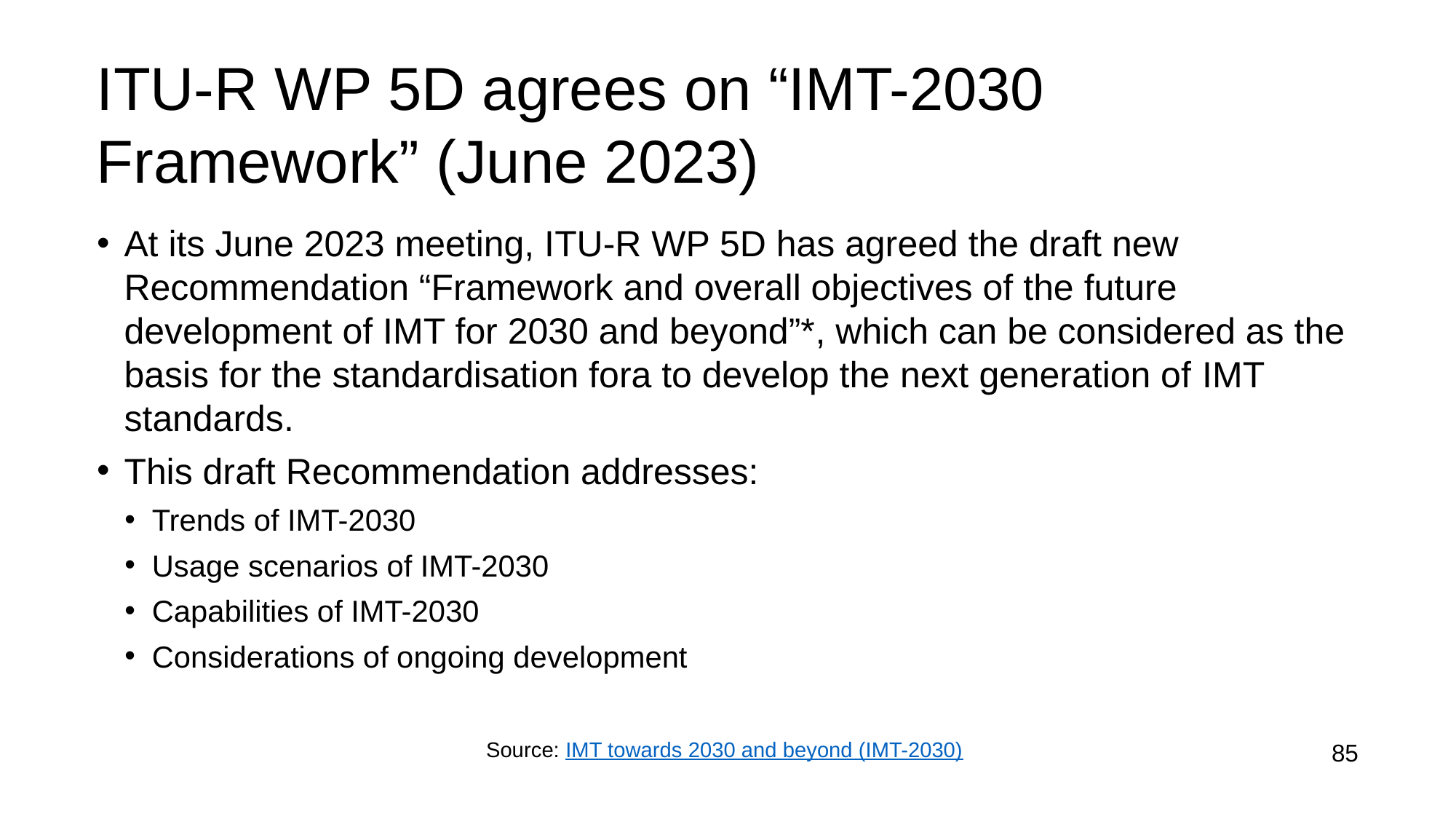

# ITU-R WP 5D agrees on “IMT-2030 Framework” (June 2023)​
At its June 2023 meeting, ITU-R WP 5D has agreed the draft new Recommendation “Framework and overall objectives of the future development ​of IMT for 2030 and beyond”*​​, which can be considered as the basis for the standardisation fora to develop the next generation of​ IMT standards​​.
​This draft Recommendation addresses:
​​Trends of IMT-2030
Usage scenarios of IMT-2030
Capabilities of IMT-2030
Considerations of ongoing development

Source: IMT towards 2030 and beyond (IMT-2030)
85